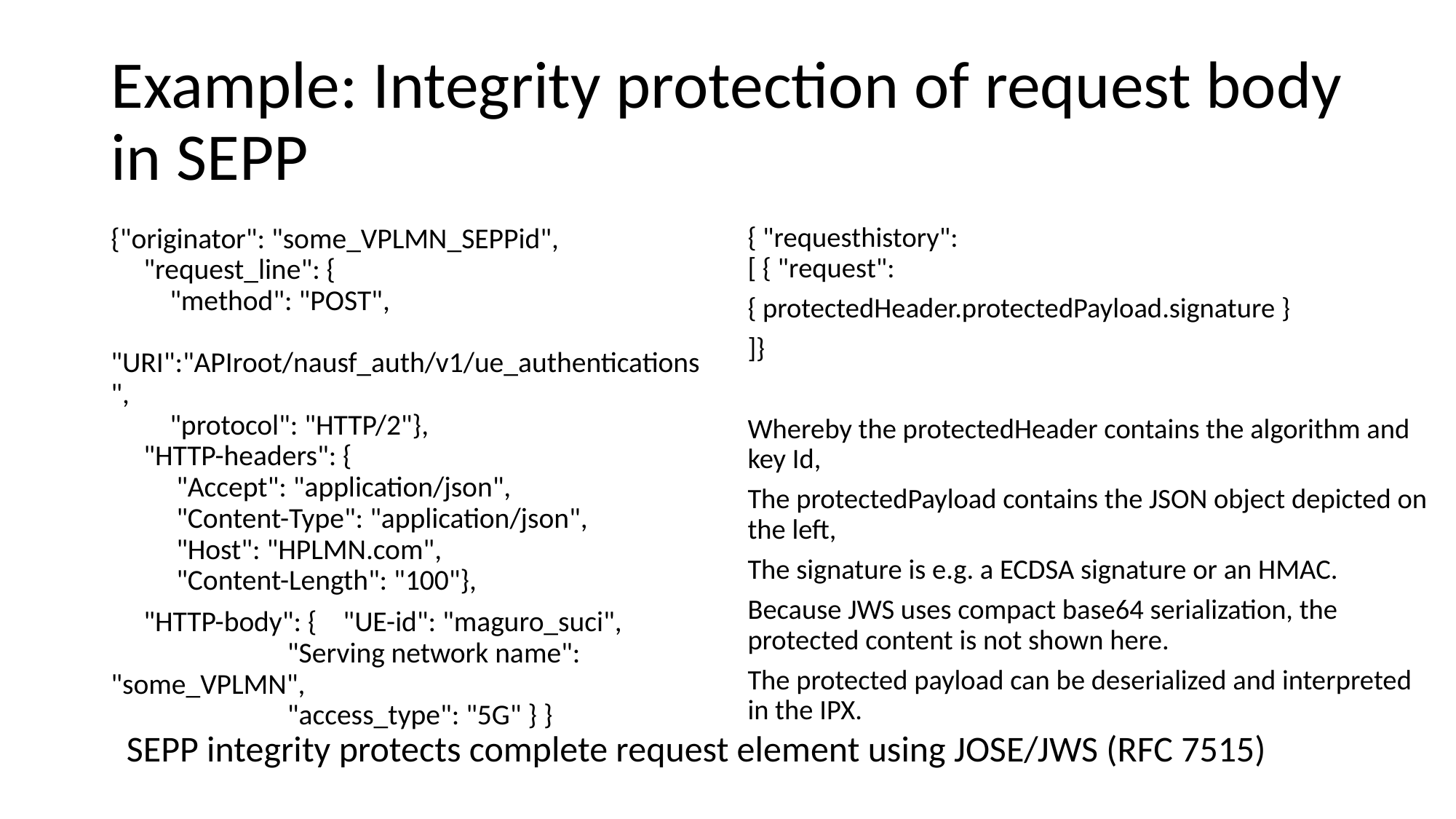

# Example: Integrity protection of request body in SEPP
{"originator": "some_VPLMN_SEPPid",
     "request_line": {
         "method": "POST",
         "URI":"APIroot/nausf_auth/v1/ue_authentications",
         "protocol": "HTTP/2"},
     "HTTP-headers": {
          "Accept": "application/json",
          "Content-Type": "application/json",
          "Host": "HPLMN.com",
          "Content-Length": "100"},
     "HTTP-body": {    "UE-id": "maguro_suci",
                           "Serving network name": "some_VPLMN",
                           "access_type": "5G" } }
{ "requesthistory":
[ { "request":
{ protectedHeader.protectedPayload.signature }
]}

Whereby the protectedHeader contains the algorithm and key Id,
The protectedPayload contains the JSON object depicted on the left,
The signature is e.g. a ECDSA signature or an HMAC.
Because JWS uses compact base64 serialization, the protected content is not shown here.
The protected payload can be deserialized and interpreted in the IPX.
SEPP integrity protects complete request element using JOSE/JWS (RFC 7515)